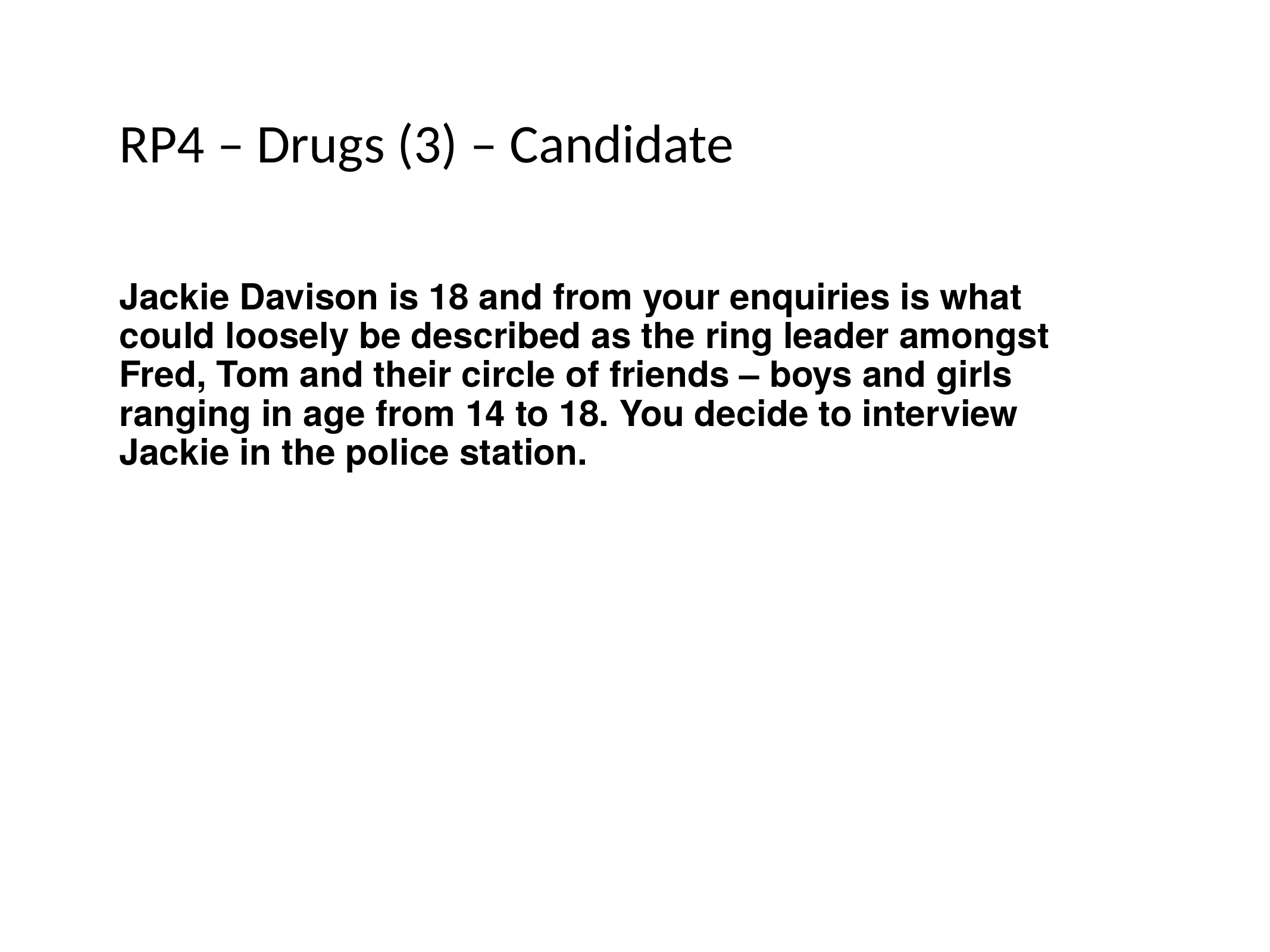

# RP4 – Drugs (3) – Candidate
Jackie Davison is 18 and from your enquiries is what could loosely be described as the ring leader amongst Fred, Tom and their circle of friends – boys and girls ranging in age from 14 to 18. You decide to interview Jackie in the police station.